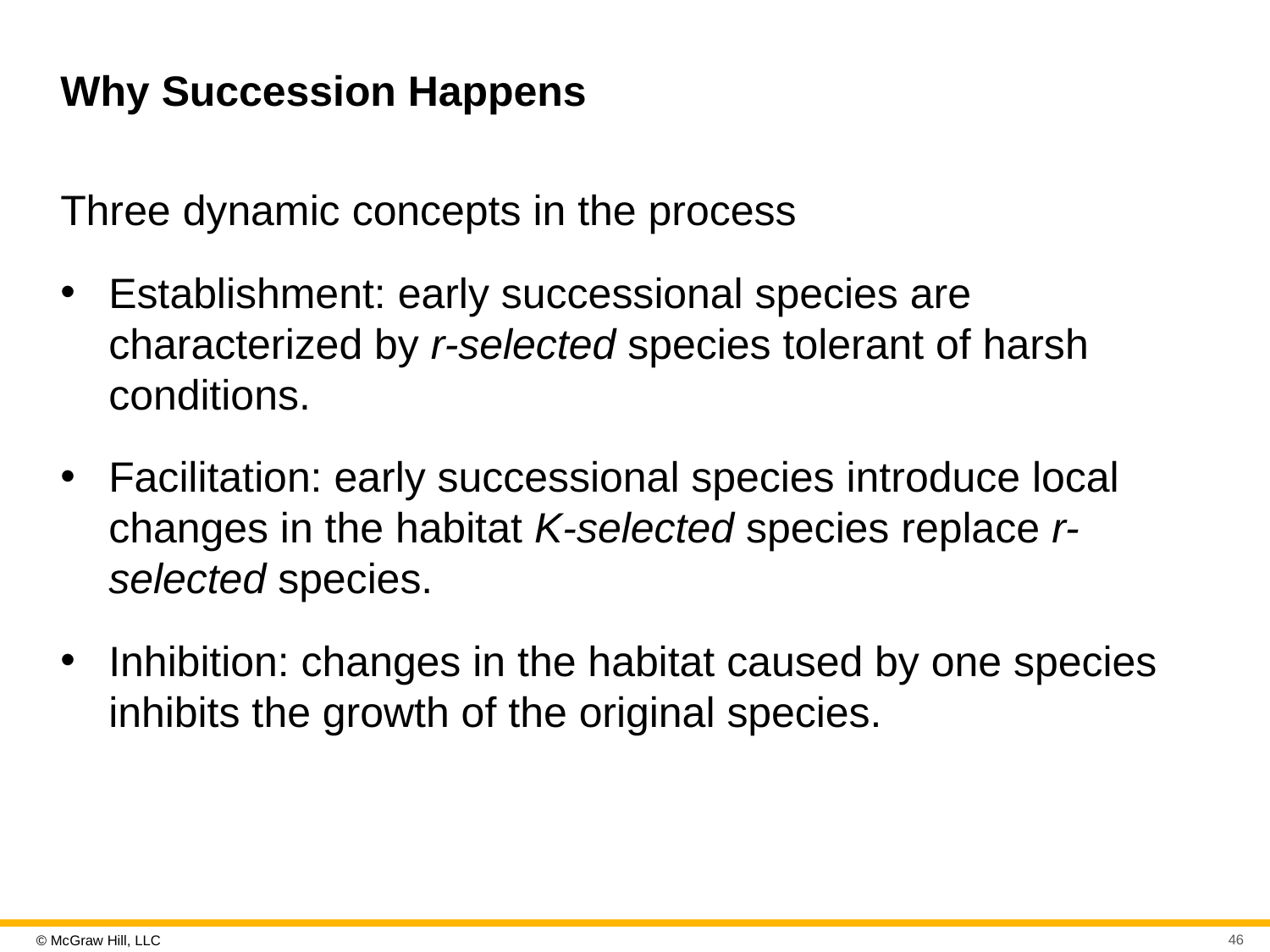

# Why Succession Happens
Three dynamic concepts in the process
Establishment: early successional species are characterized by r-selected species tolerant of harsh conditions.
Facilitation: early successional species introduce local changes in the habitat K-selected species replace r-selected species.
Inhibition: changes in the habitat caused by one species inhibits the growth of the original species.
46